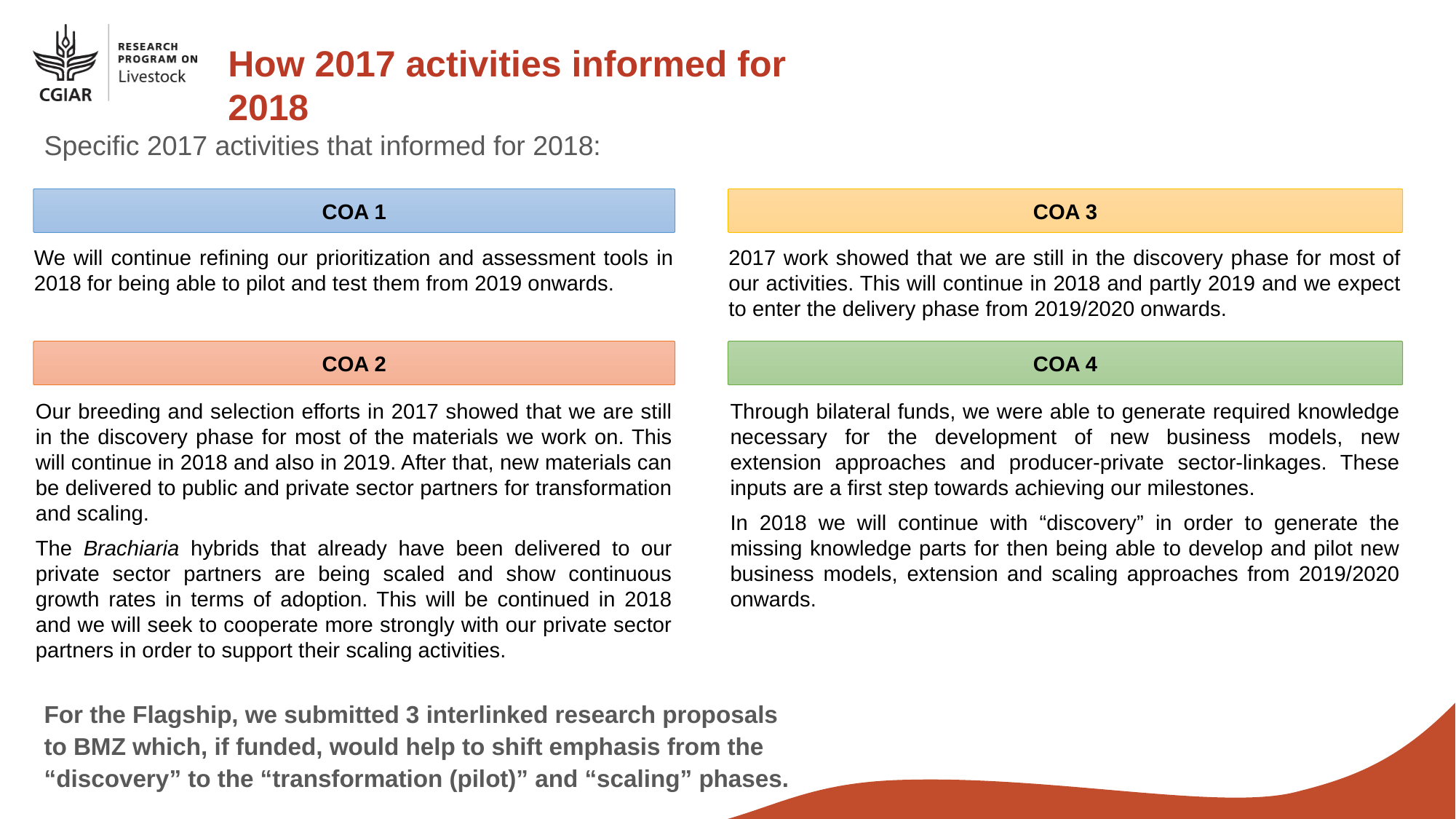

How 2017 activities informed for 2018
Specific 2017 activities that informed for 2018:
COA 1
COA 3
We will continue refining our prioritization and assessment tools in 2018 for being able to pilot and test them from 2019 onwards.
2017 work showed that we are still in the discovery phase for most of our activities. This will continue in 2018 and partly 2019 and we expect to enter the delivery phase from 2019/2020 onwards.
COA 2
COA 4
Our breeding and selection efforts in 2017 showed that we are still in the discovery phase for most of the materials we work on. This will continue in 2018 and also in 2019. After that, new materials can be delivered to public and private sector partners for transformation and scaling.
The Brachiaria hybrids that already have been delivered to our private sector partners are being scaled and show continuous growth rates in terms of adoption. This will be continued in 2018 and we will seek to cooperate more strongly with our private sector partners in order to support their scaling activities.
Through bilateral funds, we were able to generate required knowledge necessary for the development of new business models, new extension approaches and producer-private sector-linkages. These inputs are a first step towards achieving our milestones.
In 2018 we will continue with “discovery” in order to generate the missing knowledge parts for then being able to develop and pilot new business models, extension and scaling approaches from 2019/2020 onwards.
For the Flagship, we submitted 3 interlinked research proposals to BMZ which, if funded, would help to shift emphasis from the “discovery” to the “transformation (pilot)” and “scaling” phases.